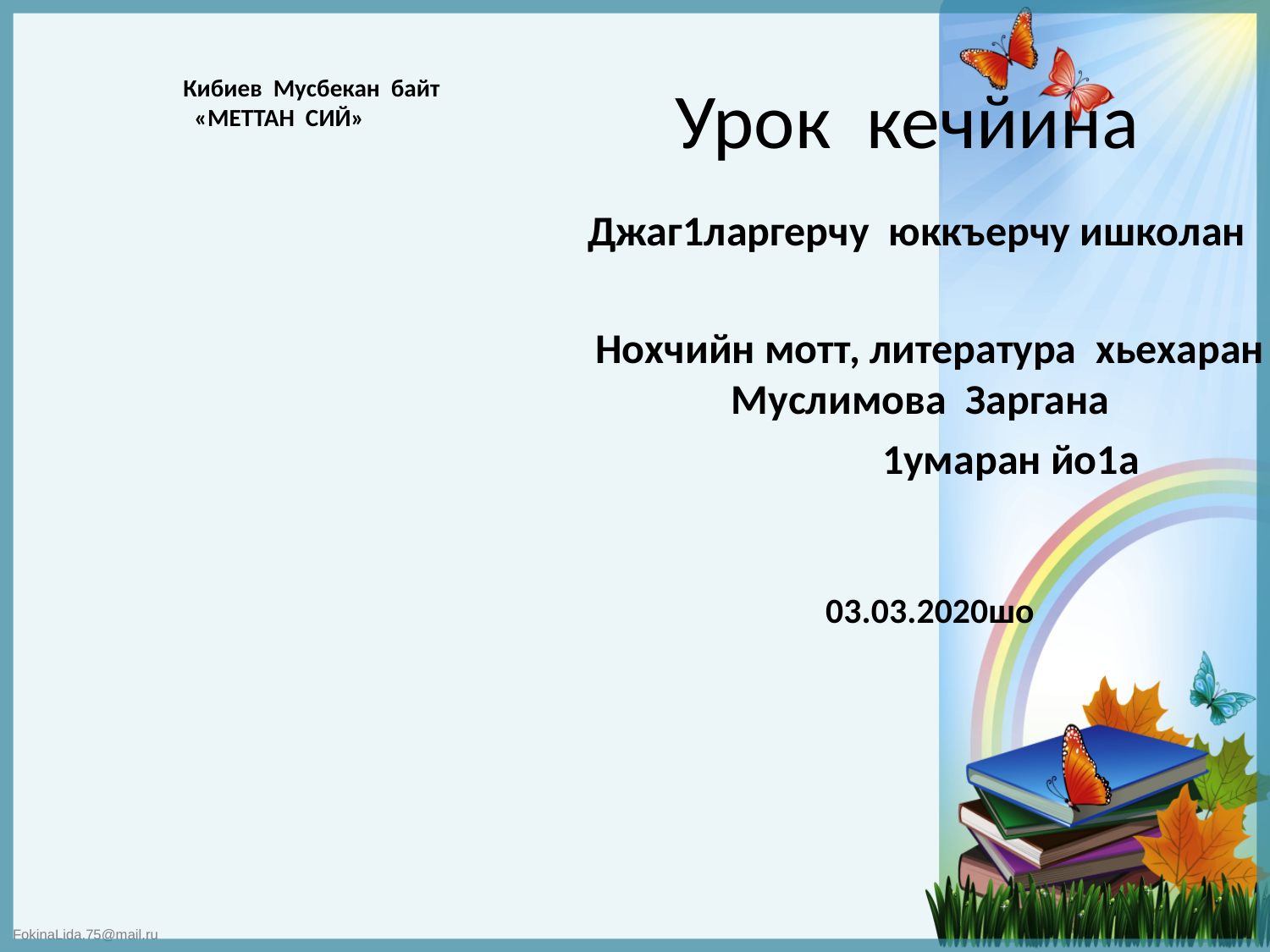

# Урок  кечйина
 Кибиев  Мусбекан  байт
   «МЕТТАН  СИЙ»
Джаг1ларгерчу  юккъерчу ишколан

Нохчийн мотт, литература  хьехаран Муслимова  Заргана
                 1умаран йо1а

03.03.2020шо